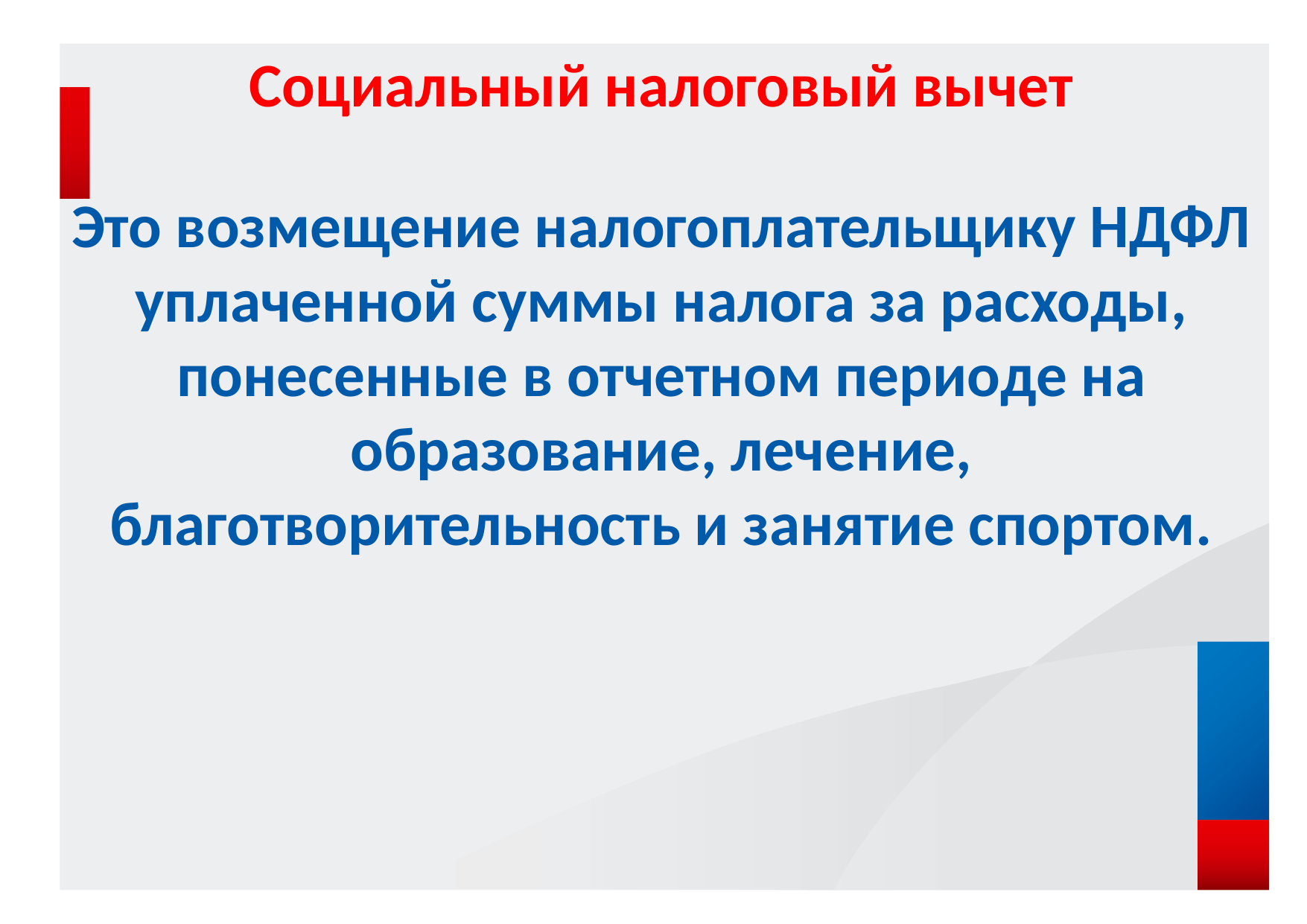

Социальный налоговый вычет
Это возмещение налогоплательщику НДФЛ уплаченной суммы налога за расходы, понесенные в отчетном периоде на образование, лечение, благотворительность и занятие спортом.